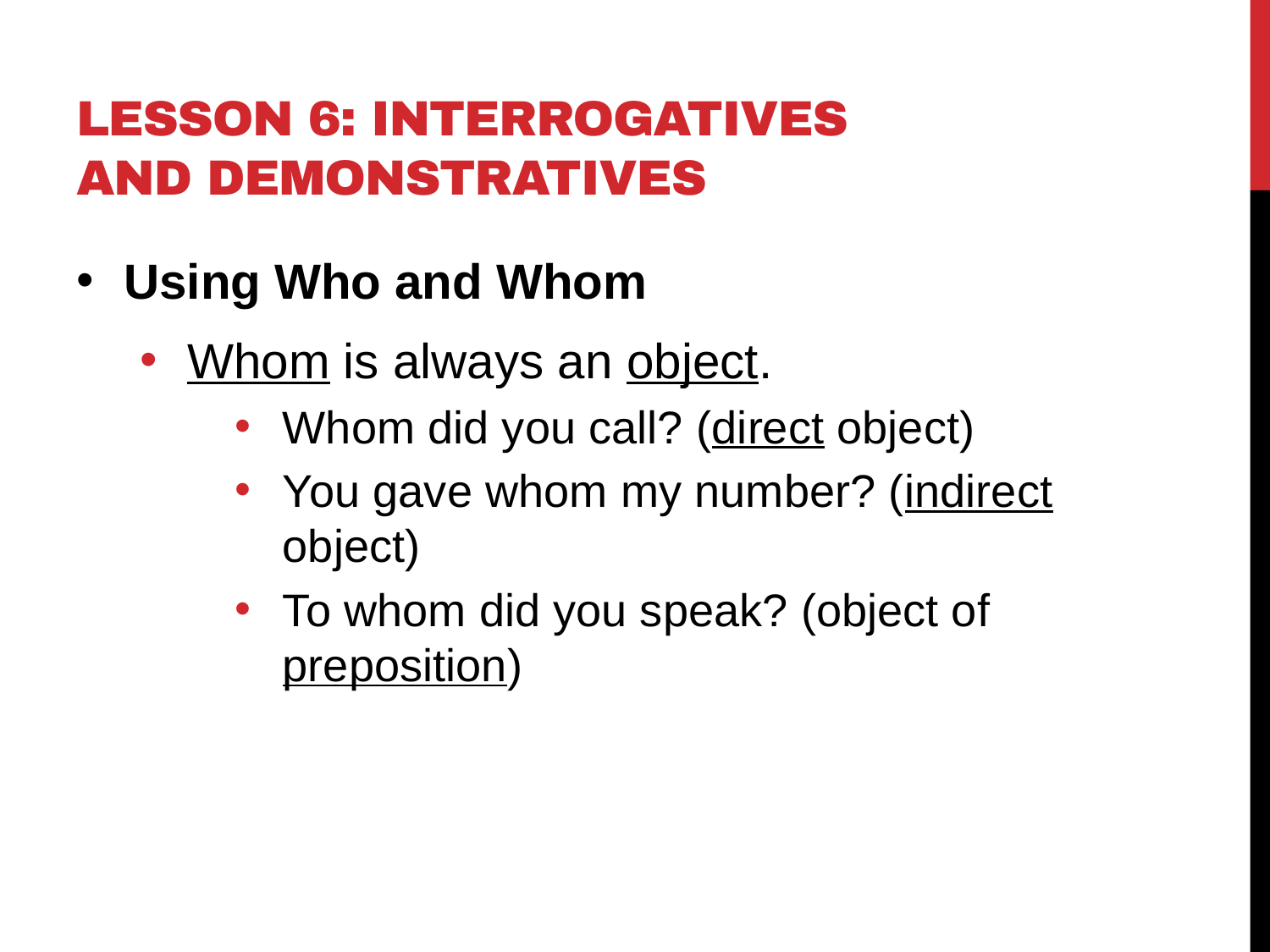

# Lesson 6: Interrogatives and Demonstratives
Using Who and Whom
Whom is always an object.
Whom did you call? (direct object)
You gave whom my number? (indirect object)
To whom did you speak? (object of preposition)